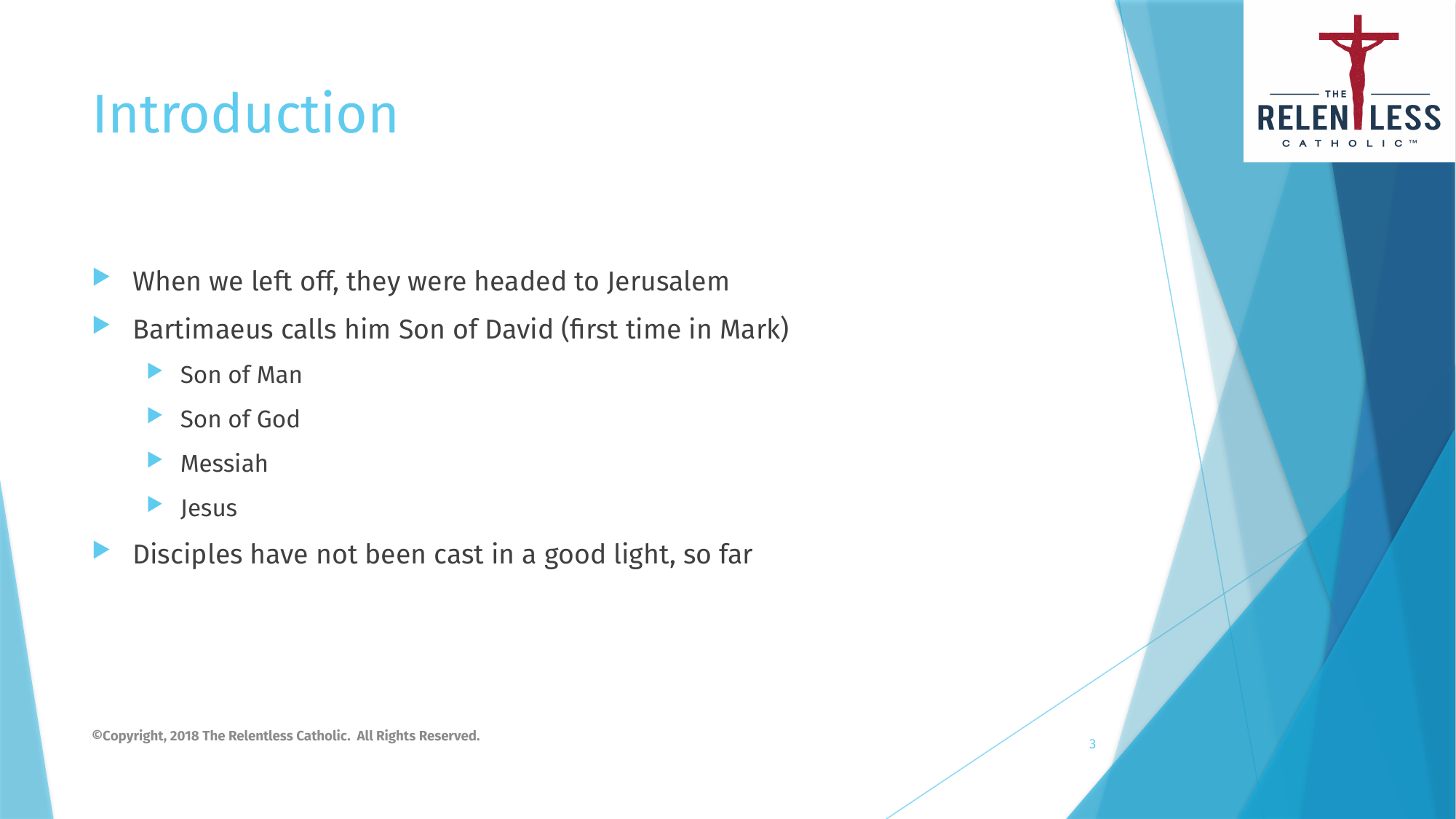

# Introduction
When we left off, they were headed to Jerusalem
Bartimaeus calls him Son of David (first time in Mark)
Son of Man
Son of God
Messiah
Jesus
Disciples have not been cast in a good light, so far
©Copyright, 2018 The Relentless Catholic.  All Rights Reserved.

3